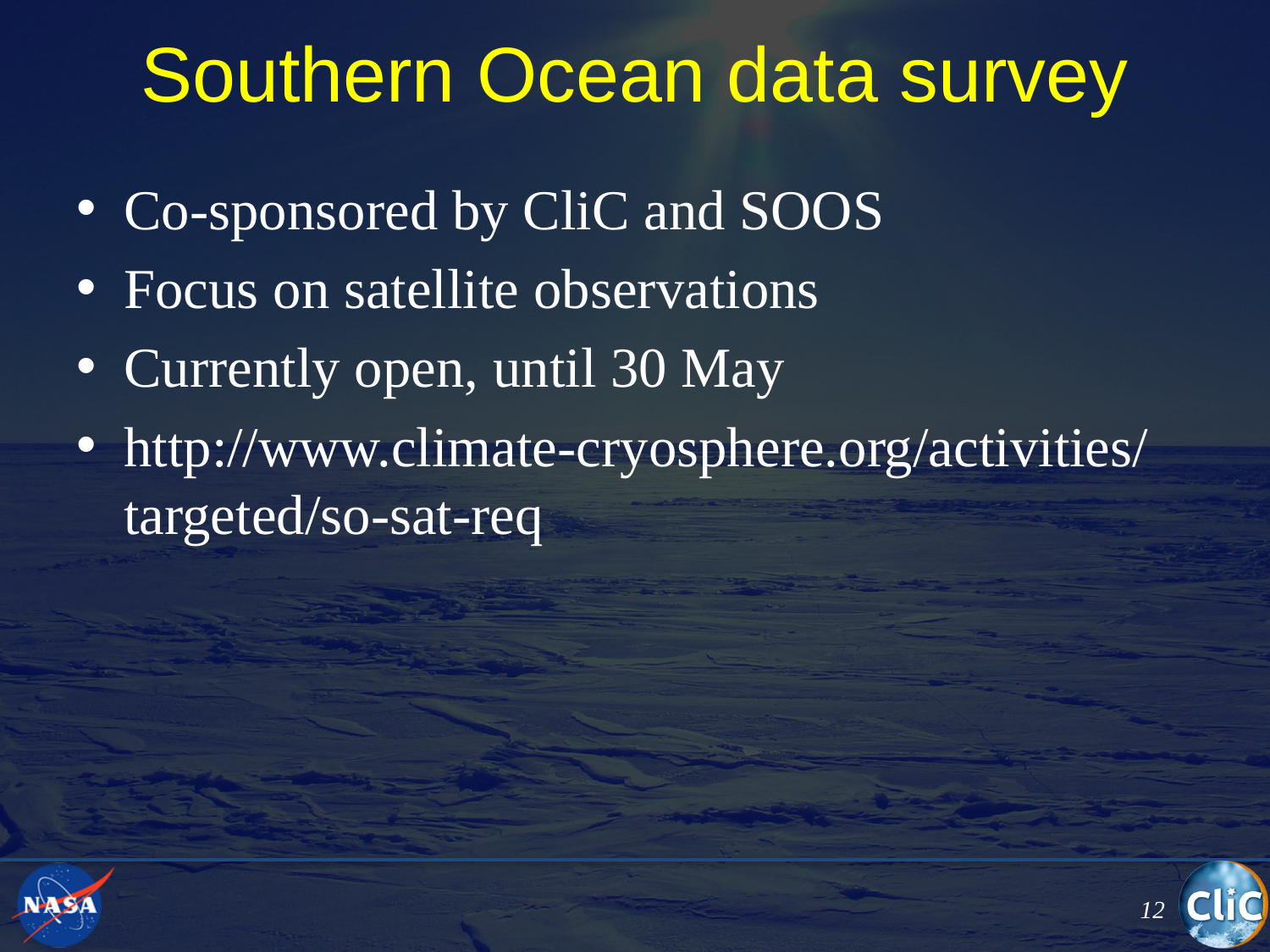

# Southern Ocean data survey
Co-sponsored by CliC and SOOS
Focus on satellite observations
Currently open, until 30 May
http://www.climate-cryosphere.org/activities/targeted/so-sat-req
12